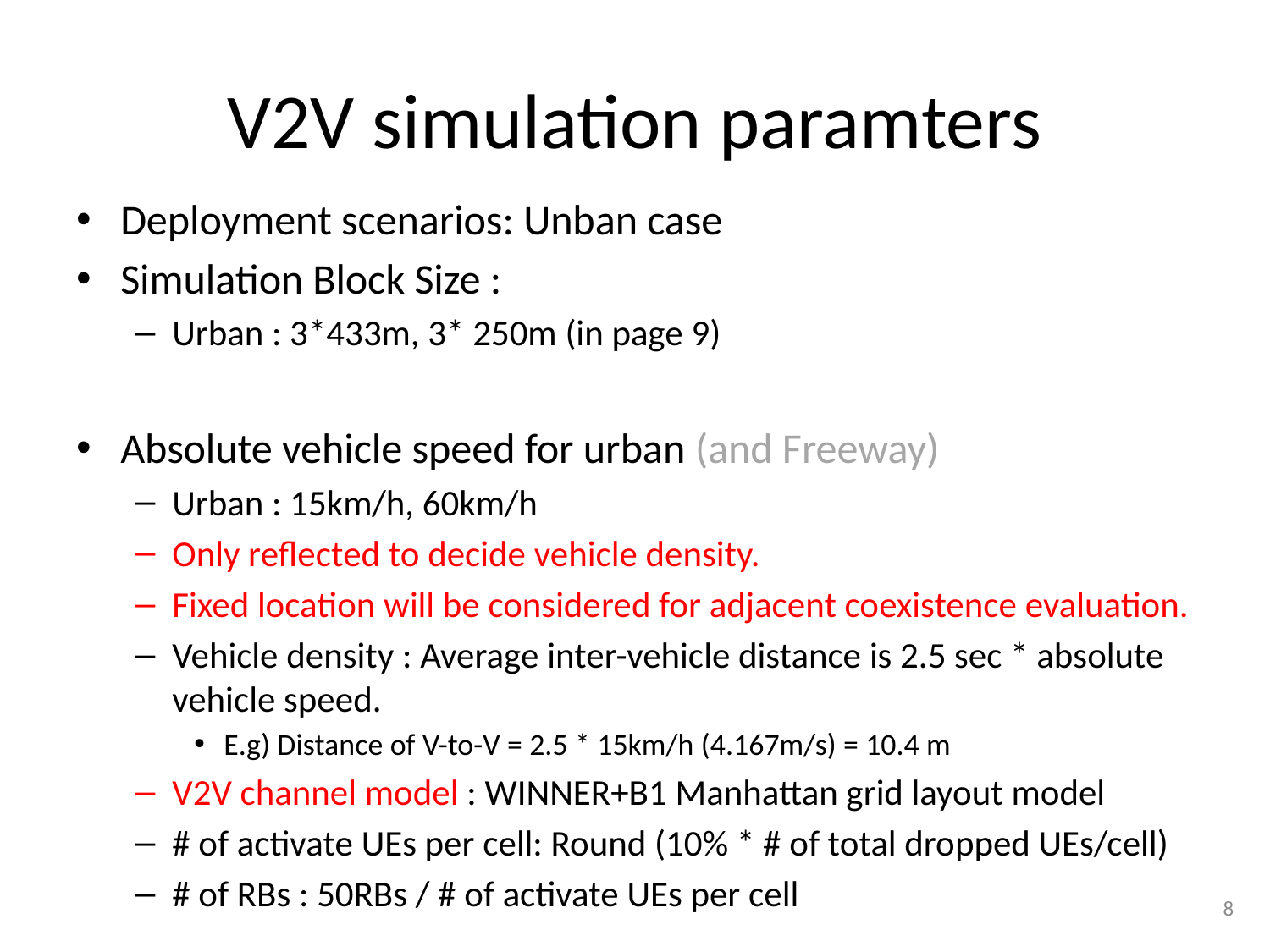

# V2V simulation paramters
Deployment scenarios: Unban case
Simulation Block Size :
Urban : 3*433m, 3* 250m (in page 9)

Absolute vehicle speed for urban (and Freeway)
Urban : 15km/h, 60km/h
Only reflected to decide vehicle density.
Fixed location will be considered for adjacent coexistence evaluation.
Vehicle density : Average inter-vehicle distance is 2.5 sec * absolute vehicle speed.
E.g) Distance of V-to-V = 2.5 * 15km/h (4.167m/s) = 10.4 m
V2V channel model : WINNER+B1 Manhattan grid layout model
# of activate UEs per cell: Round (10% * # of total dropped UEs/cell)
# of RBs : 50RBs / # of activate UEs per cell
8